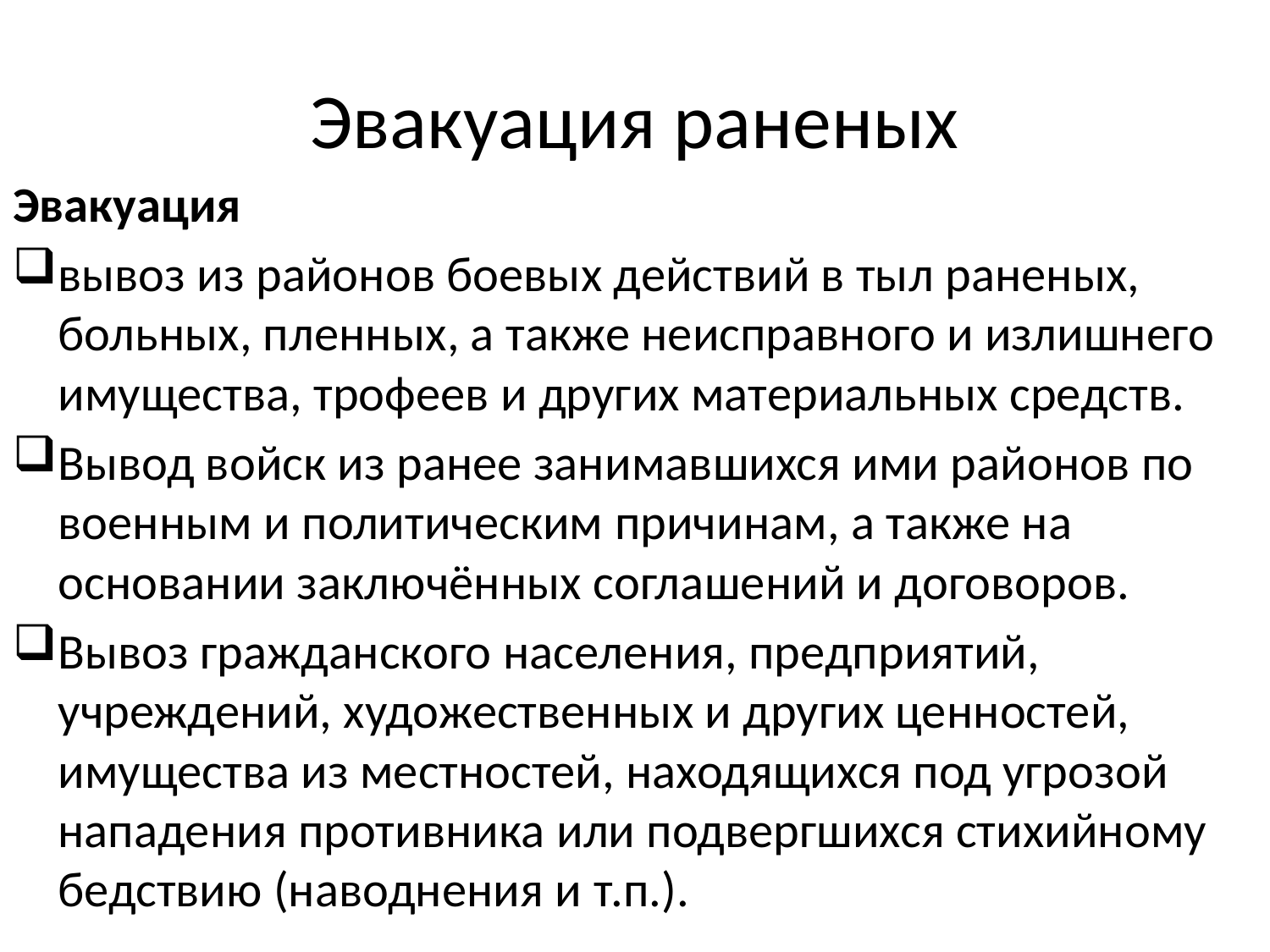

# Эвакуация раненых
Эвакуация
вывоз из районов боевых действий в тыл раненых, больных, пленных, а также неисправного и излишнего имущества, трофеев и других материальных средств.
Вывод войск из ранее занимавшихся ими районов по военным и политическим причинам, а также на основании заключённых соглашений и договоров.
Вывоз гражданского населения, предприятий, учреждений, художественных и других ценностей, имущества из местностей, находящихся под угрозой нападения противника или подвергшихся стихийному бедствию (наводнения и т.п.).